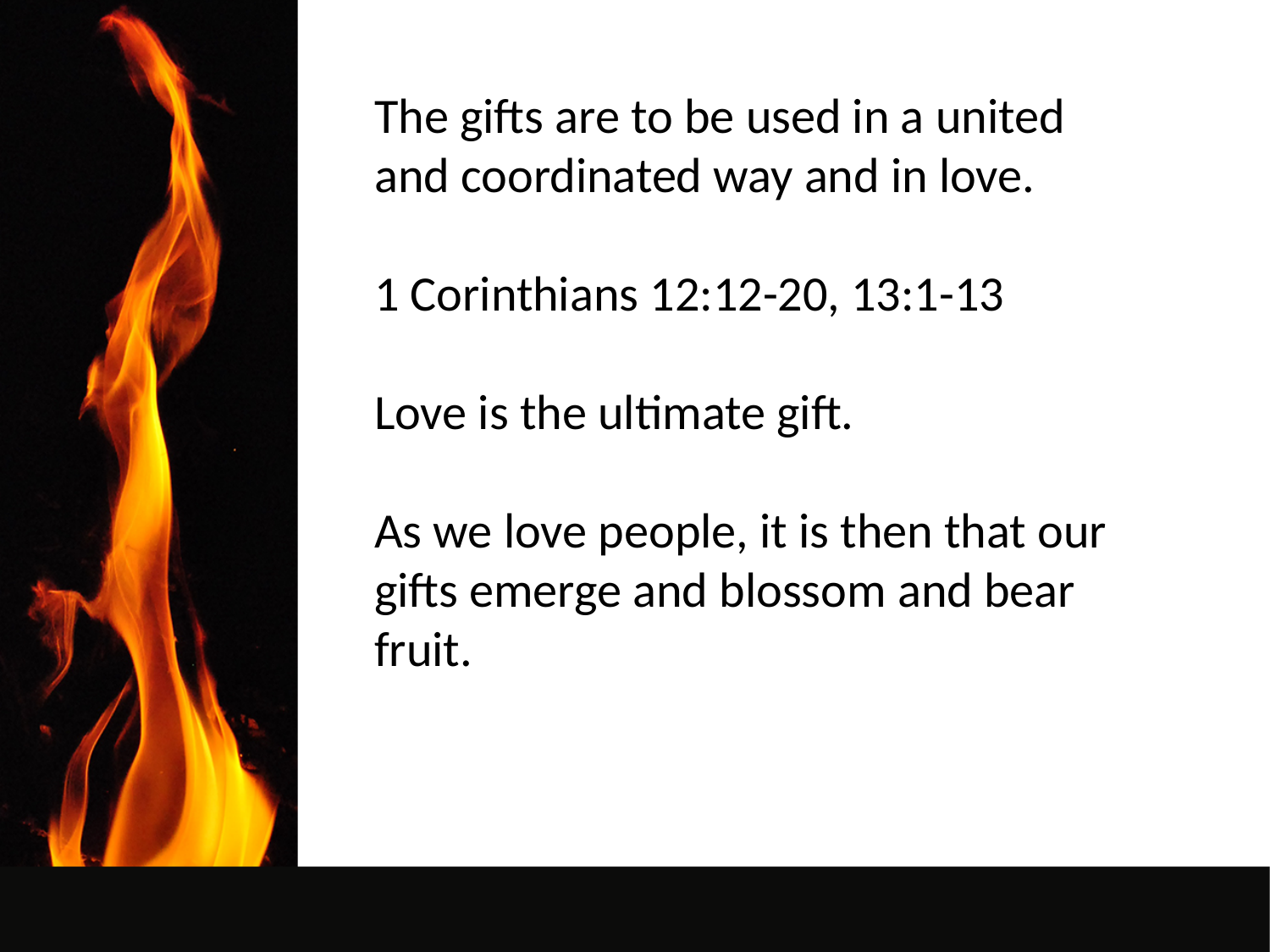

The gifts are to be used in a united and coordinated way and in love.

1 Corinthians 12:12-20, 13:1-13

Love is the ultimate gift.

As we love people, it is then that our gifts emerge and blossom and bear fruit.